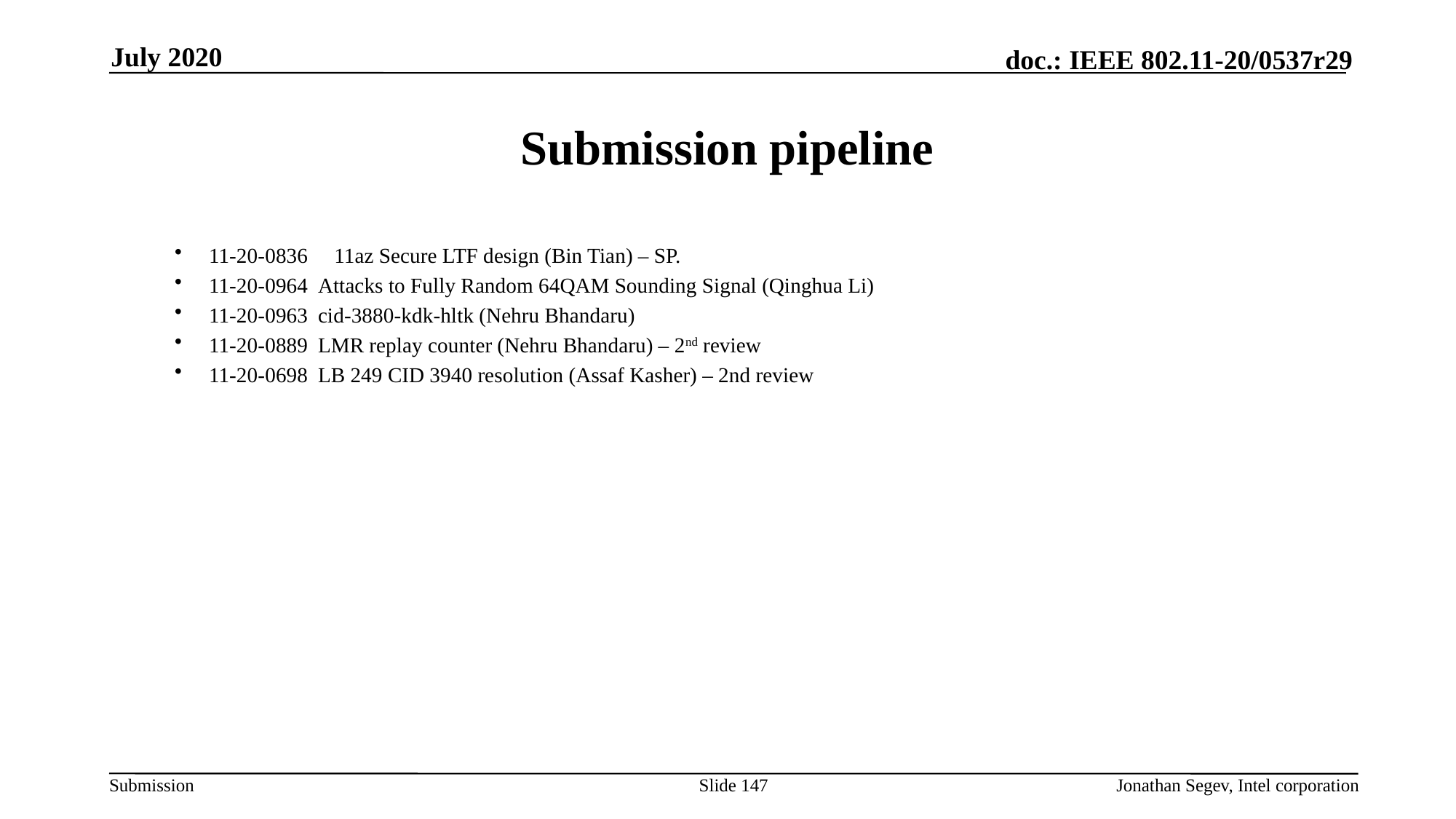

July 2020
# Submission pipeline
11-20-0836     11az Secure LTF design (Bin Tian) – SP.
11-20-0964	Attacks to Fully Random 64QAM Sounding Signal (Qinghua Li)
11-20-0963 	cid-3880-kdk-hltk (Nehru Bhandaru)
11-20-0889	LMR replay counter (Nehru Bhandaru) – 2nd review
11-20-0698	LB 249 CID 3940 resolution (Assaf Kasher) – 2nd review
Slide 147
Jonathan Segev, Intel corporation